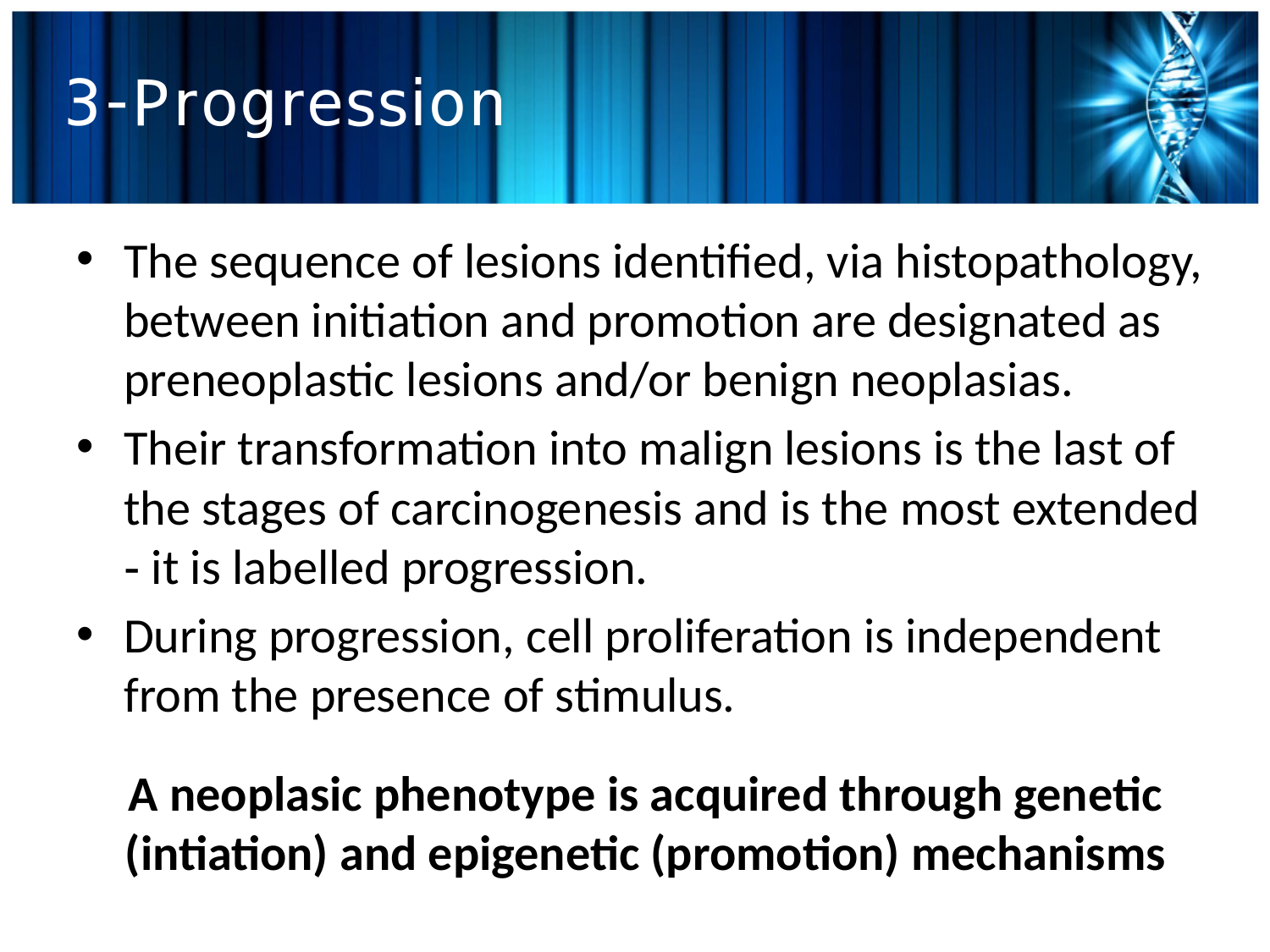

# 3-Progression
The sequence of lesions identified, via histopathology, between initiation and promotion are designated as preneoplastic lesions and/or benign neoplasias.
Their transformation into malign lesions is the last of the stages of carcinogenesis and is the most extended ‐ it is labelled progression.
During progression, cell proliferation is independent from the presence of stimulus.

A neoplasic phenotype is acquired through genetic (intiation) and epigenetic (promotion) mechanisms